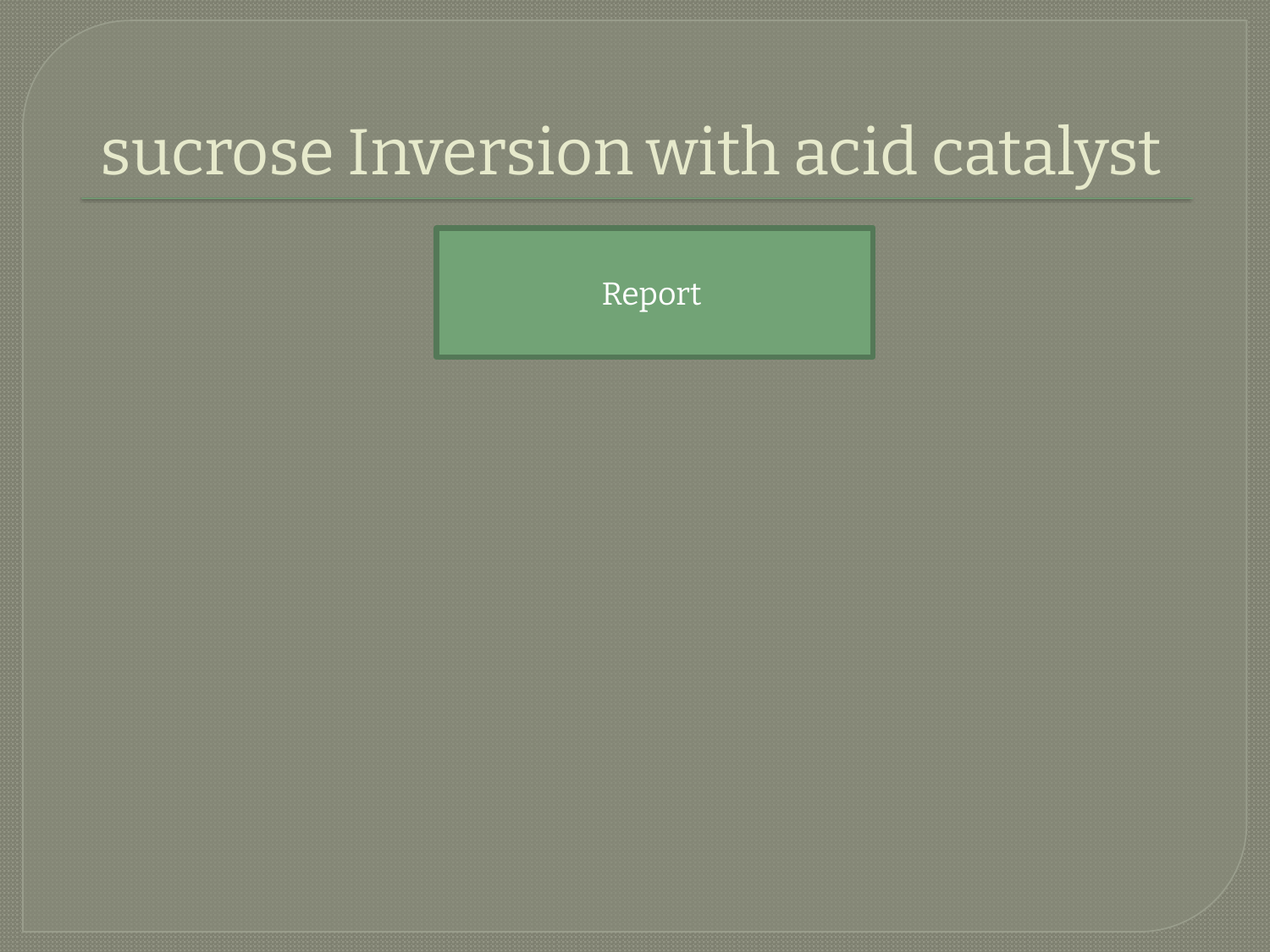

# sucrose Inversion with acid catalyst
Report